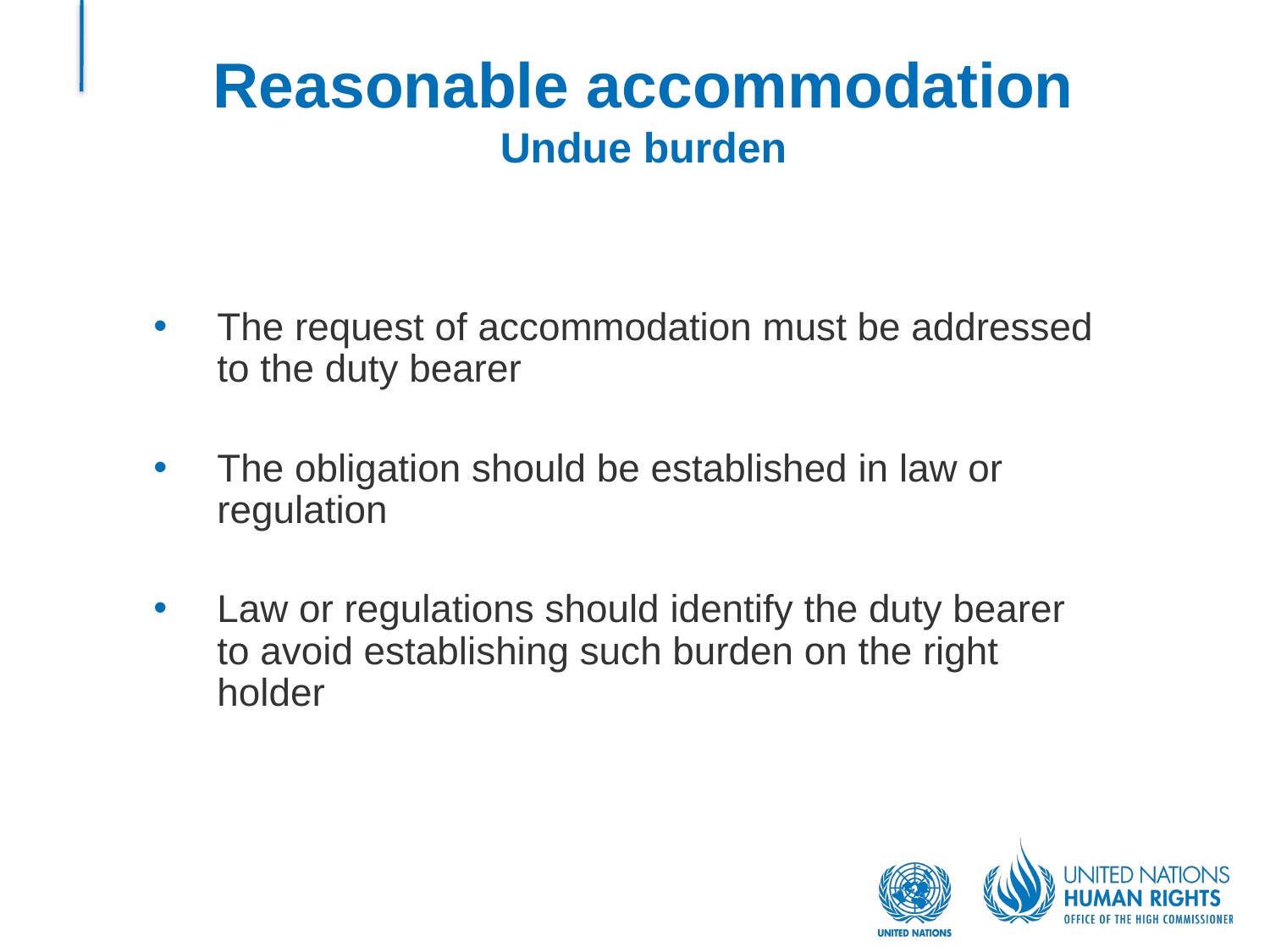

# Reasonable accommodation Undue burden

The request of accommodation must be addressed to the duty bearer

The obligation should be established in law or regulation

Law or regulations should identify the duty bearer to avoid establishing such burden on the right holder